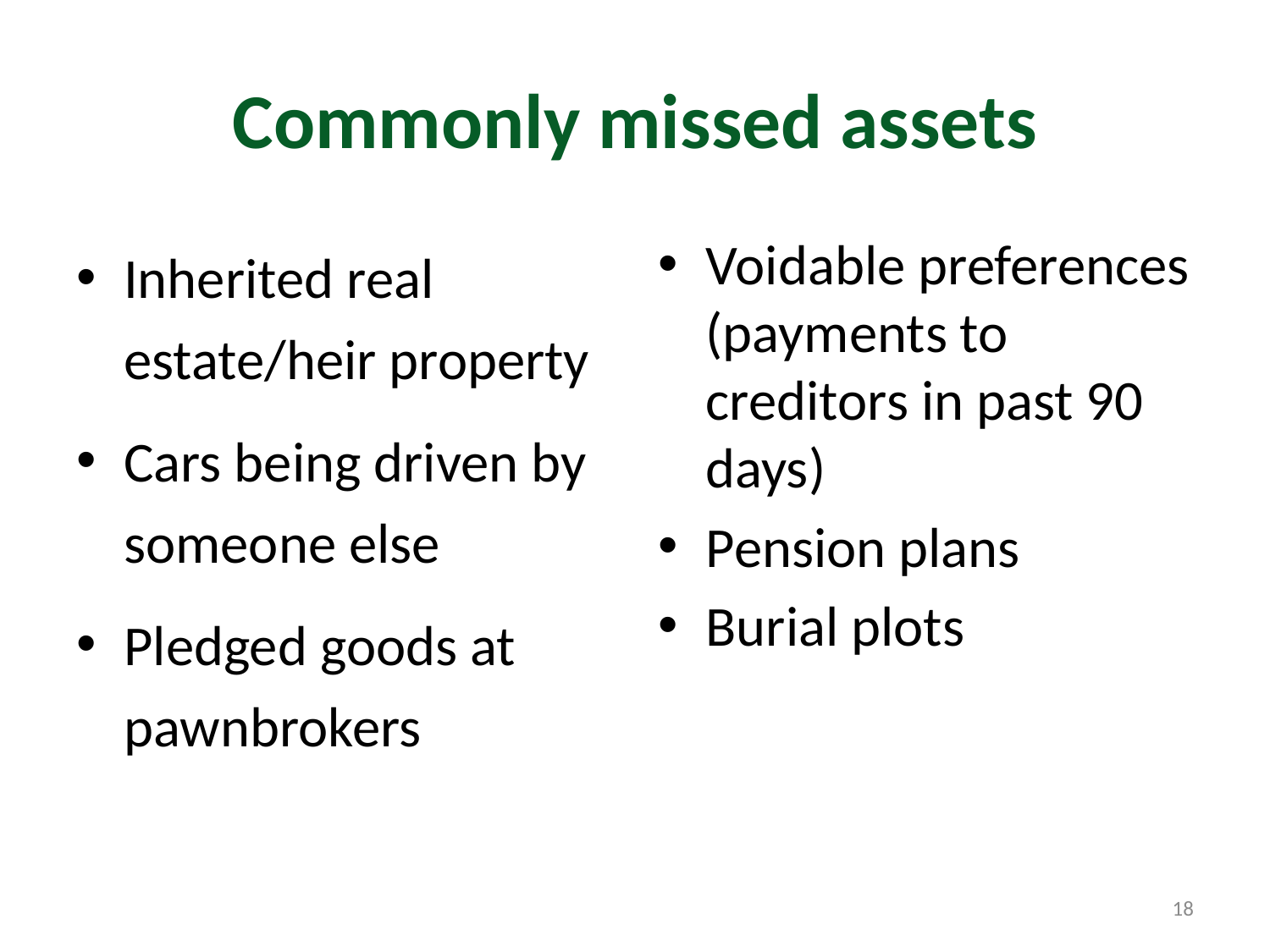

# Commonly missed assets
Inherited real estate/heir property
Cars being driven by someone else
Pledged goods at pawnbrokers

Voidable preferences (payments to creditors in past 90 days)
Pension plans
Burial plots

18